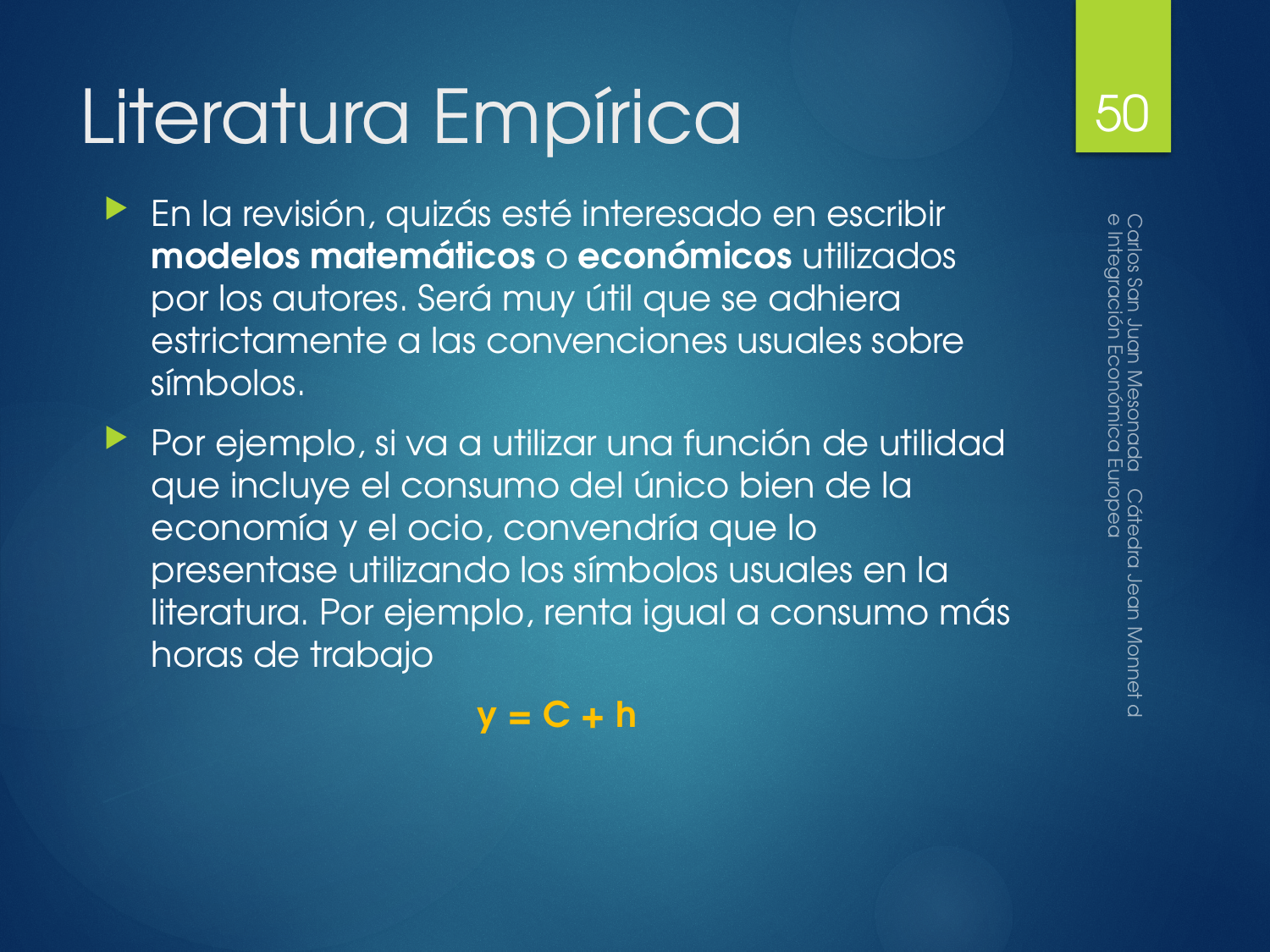

50
# Literatura Empírica
En la revisión, quizás esté interesado en escribir modelos matemáticos o económicos utilizados por los autores. Será muy útil que se adhiera estrictamente a las convenciones usuales sobre símbolos.
Por ejemplo, si va a utilizar una función de utilidad que incluye el consumo del único bien de la economía y el ocio, convendría que lo presentase utilizando los símbolos usuales en la literatura. Por ejemplo, renta igual a consumo más horas de trabajo
y = C + h
Carlos San Juan Mesonada   Cátedra Jean Monnet de Integración Económica Europea